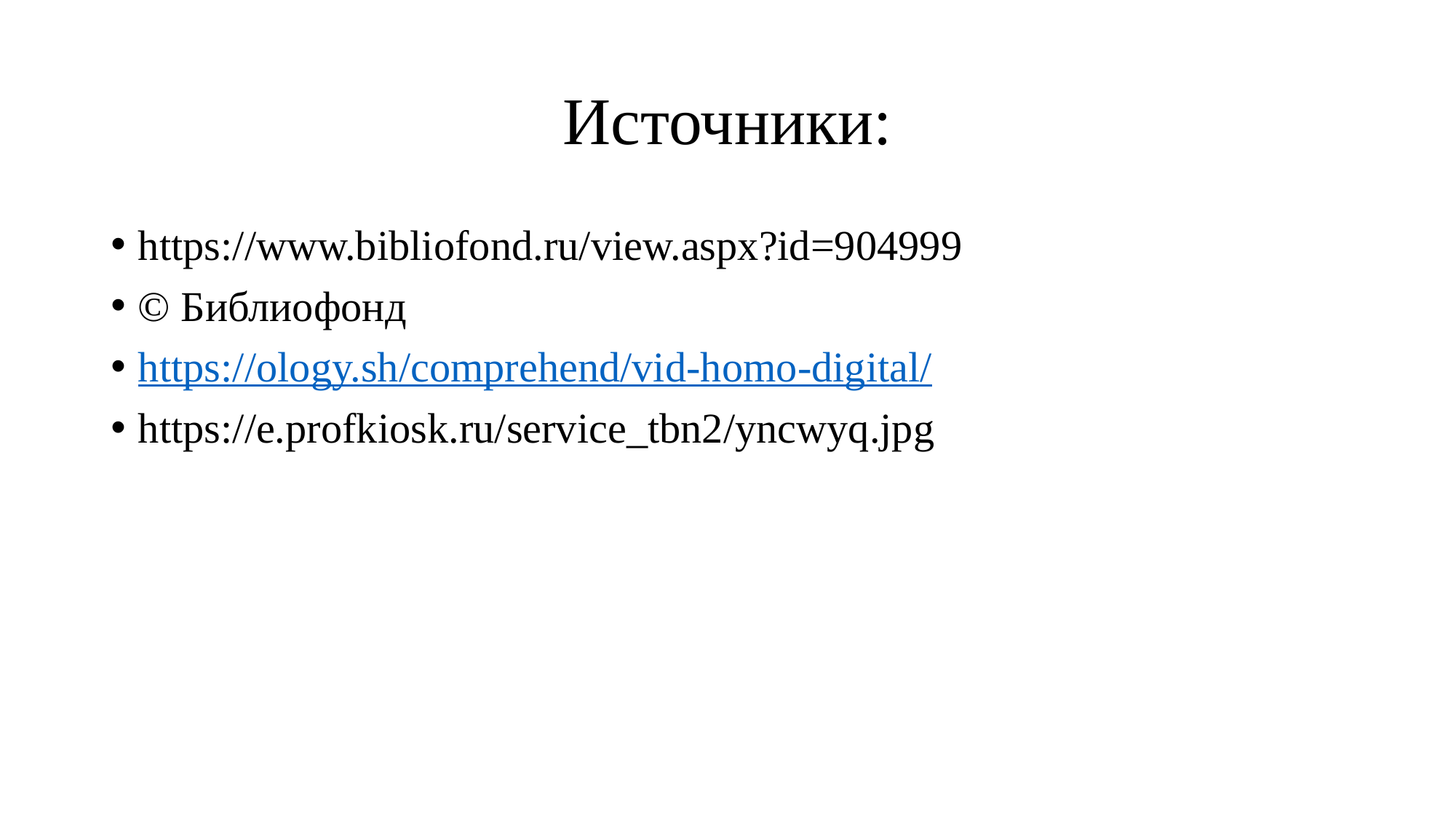

# Источники:
https://www.bibliofond.ru/view.aspx?id=904999
© Библиофонд
https://ology.sh/comprehend/vid-homo-digital/
https://e.profkiosk.ru/service_tbn2/yncwyq.jpg